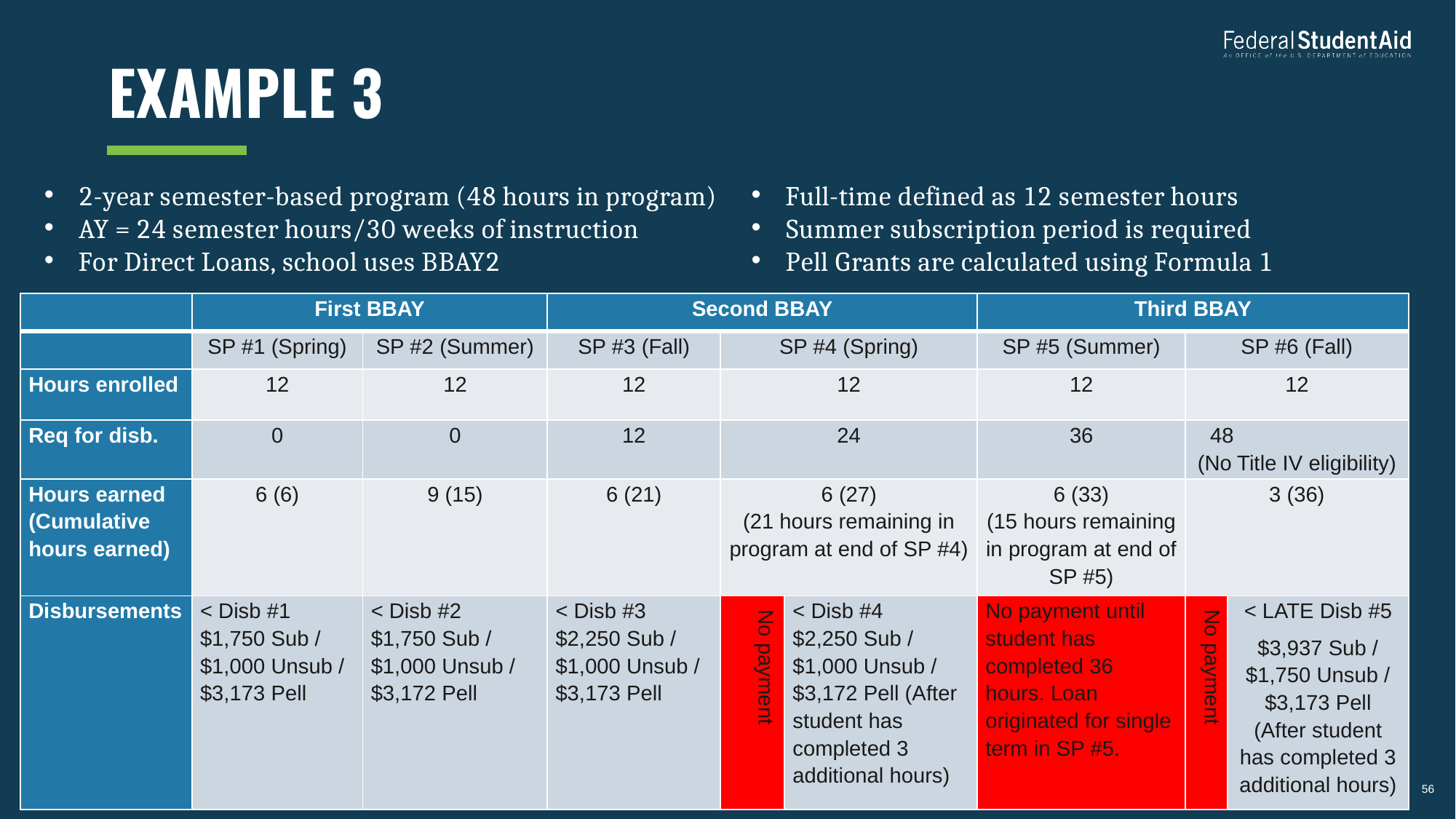

# Example 3
2-year semester-based program (48 hours in program)
AY = 24 semester hours/30 weeks of instruction
For Direct Loans, school uses BBAY2
Full-time defined as 12 semester hours
Summer subscription period is required
Pell Grants are calculated using Formula 1

|  | First BBAY |  | Second BBAY |  |  | Third BBAY |  |  |
| --- | --- | --- | --- | --- | --- | --- | --- | --- |
|  | SP #1 (Spring) | SP #2 (Summer) | SP #3 (Fall) | SP #4 (Spring) |  | SP #5 (Summer) | SP #6 (Fall) |  |
| Hours enrolled | 12 | 12 | 12 | 12 |  | 12 | 12 |  |
| Req for disb. | 0 | 0 | 12 | 24 |  | 36 | 48 (No Title IV eligibility) |  |
| Hours earned (Cumulative hours earned) | 6 (6) | 9 (15) | 6 (21) | 6 (27) (21 hours remaining in program at end of SP #4) |  | 6 (33) (15 hours remaining in program at end of SP #5) | 3 (36) |  |
| Disbursements | < Disb #1 $1,750 Sub / $1,000 Unsub / $3,173 Pell | < Disb #2 $1,750 Sub / $1,000 Unsub / $3,172 Pell | < Disb #3 $2,250 Sub / $1,000 Unsub / $3,173 Pell | No payment | < Disb #4 $2,250 Sub / $1,000 Unsub / $3,172 Pell (After student has completed 3 additional hours) | No payment until student has completed 36 hours. Loan originated for single term in SP #5. | No payment | < LATE Disb #5 $3,937 Sub / $1,750 Unsub / $3,173 Pell (After student has completed 3 additional hours) |

56